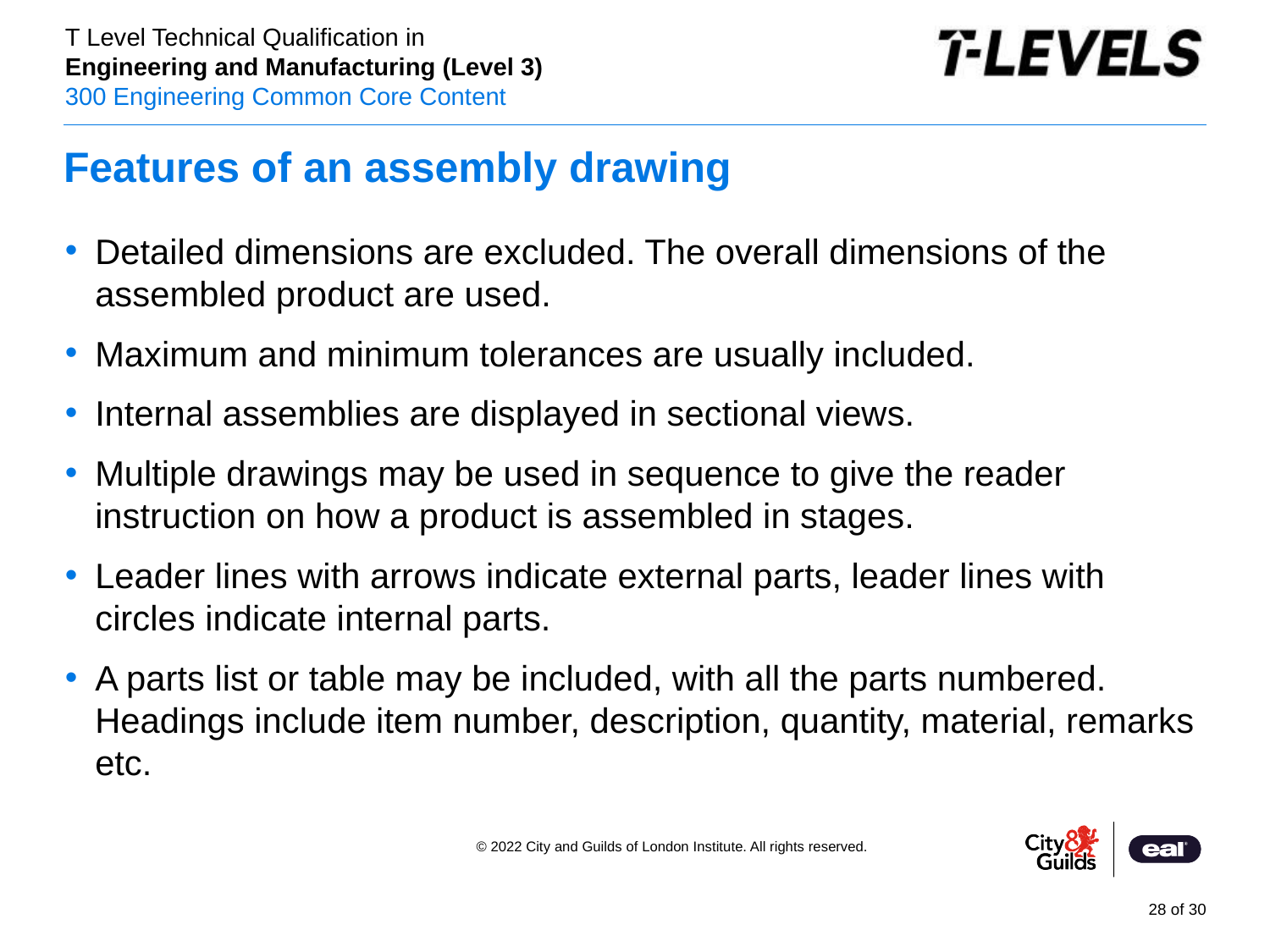

# Features of an assembly drawing
Detailed dimensions are excluded. The overall dimensions of the assembled product are used.
Maximum and minimum tolerances are usually included.
Internal assemblies are displayed in sectional views.
Multiple drawings may be used in sequence to give the reader instruction on how a product is assembled in stages.
Leader lines with arrows indicate external parts, leader lines with circles indicate internal parts.
A parts list or table may be included, with all the parts numbered. Headings include item number, description, quantity, material, remarks etc.